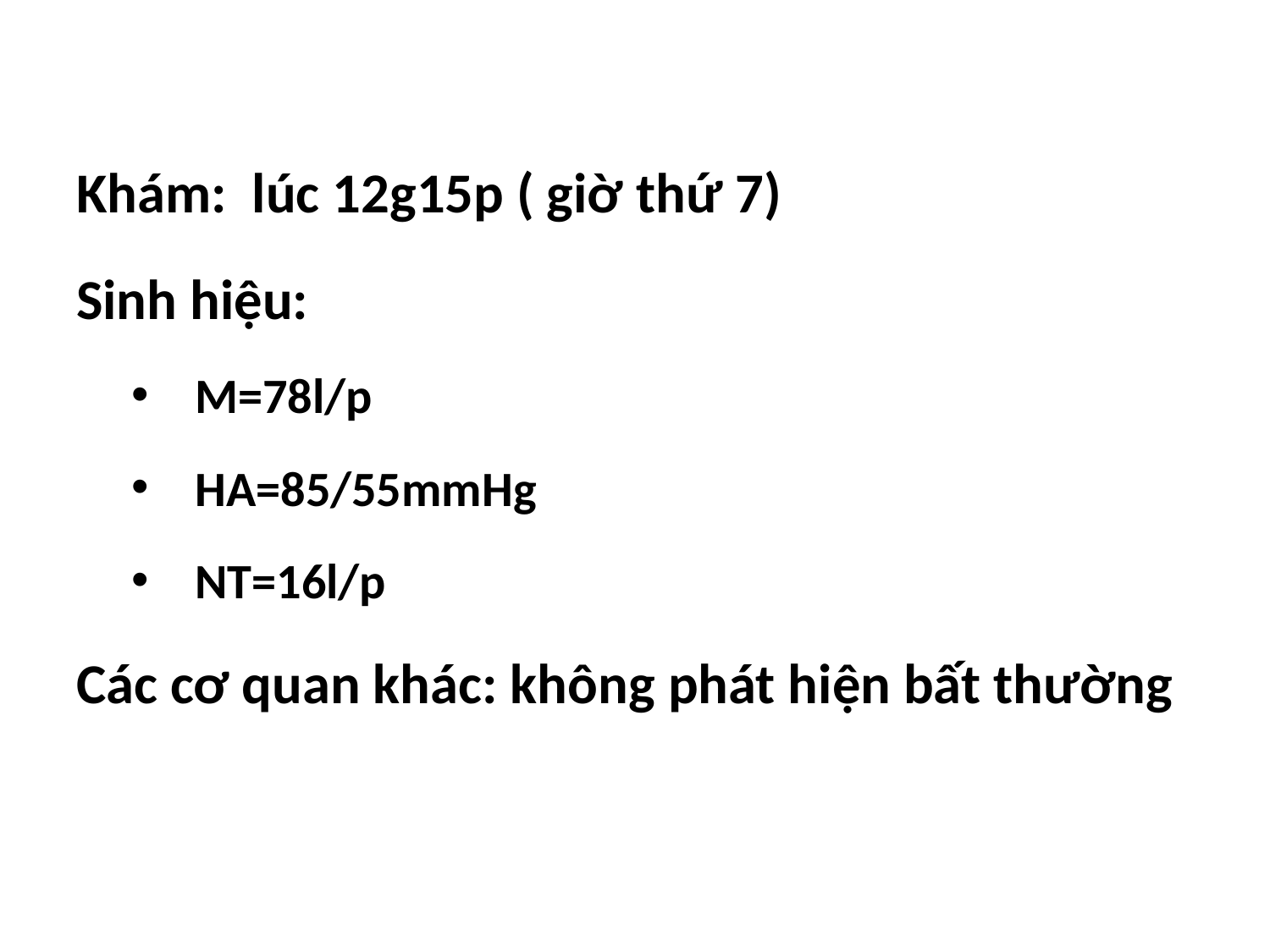

#
Khám:  lúc 12g15p ( giờ thứ 7)
Sinh hiệu:
M=78l/p
HA=85/55mmHg
NT=16l/p
Các cơ quan khác: không phát hiện bất thường